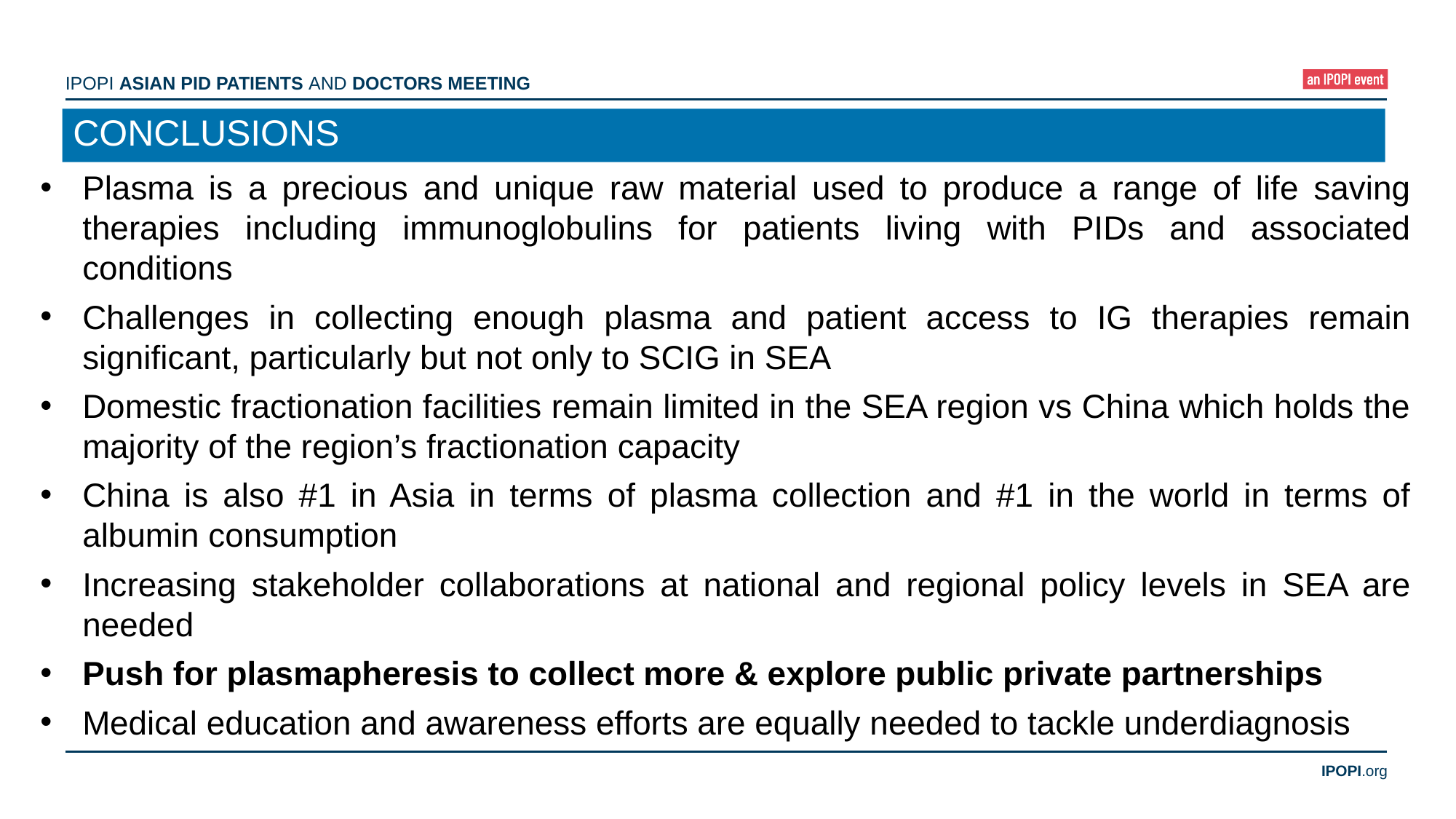

CONCLUSIONS

Plasma is a precious and unique raw material used to produce a range of life saving therapies including immunoglobulins for patients living with PIDs and associated conditions
Challenges in collecting enough plasma and patient access to IG therapies remain significant, particularly but not only to SCIG in SEA
Domestic fractionation facilities remain limited in the SEA region vs China which holds the majority of the region’s fractionation capacity
China is also #1 in Asia in terms of plasma collection and #1 in the world in terms of albumin consumption
Increasing stakeholder collaborations at national and regional policy levels in SEA are needed
Push for plasmapheresis to collect more & explore public private partnerships
Medical education and awareness efforts are equally needed to tackle underdiagnosis